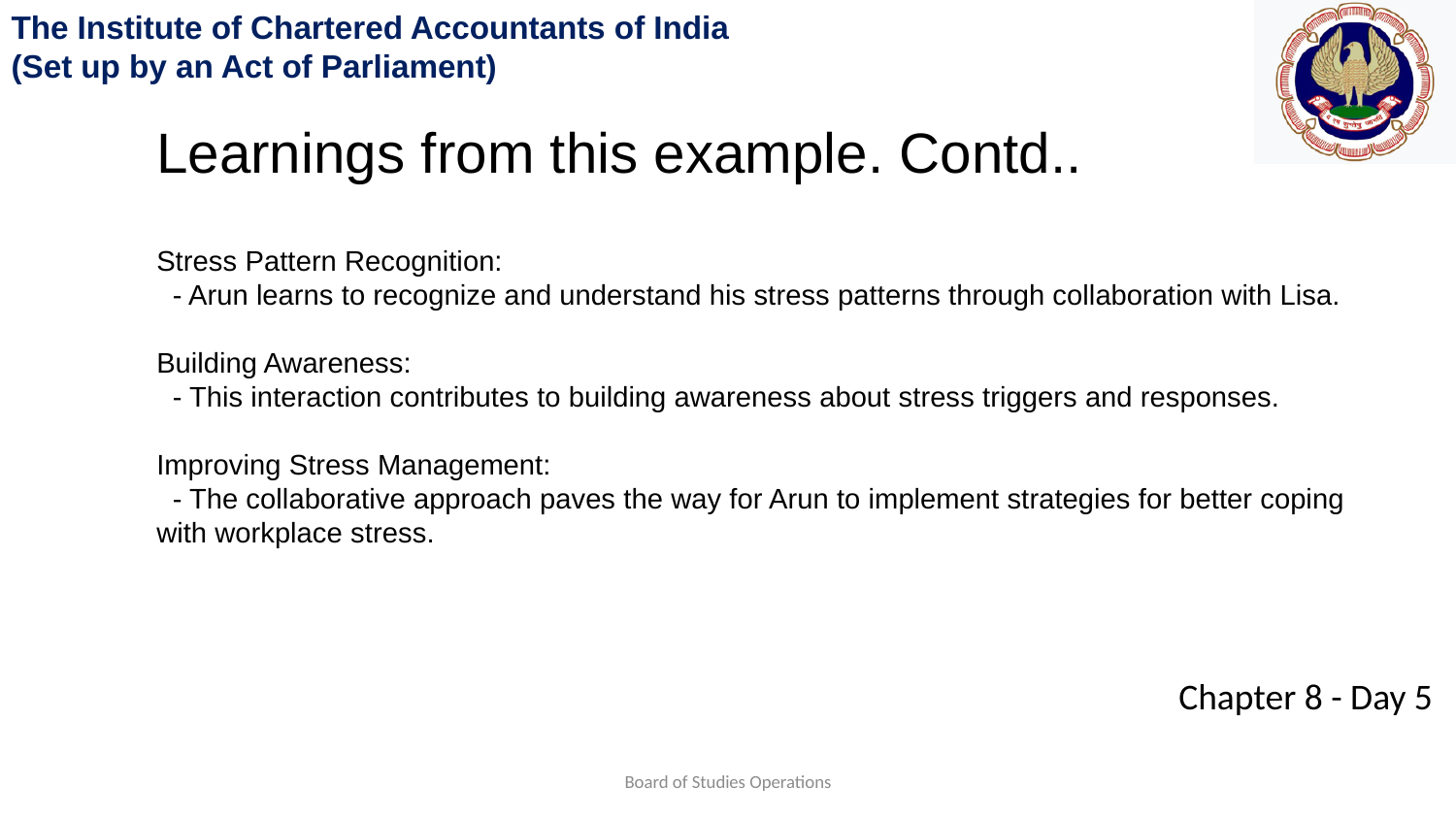

Learnings from this example. Contd..
Stress Pattern Recognition:
  - Arun learns to recognize and understand his stress patterns through collaboration with Lisa.

Building Awareness:
  - This interaction contributes to building awareness about stress triggers and responses.

Improving Stress Management:
  - The collaborative approach paves the way for Arun to implement strategies for better coping with workplace stress.
Board of Studies Operations